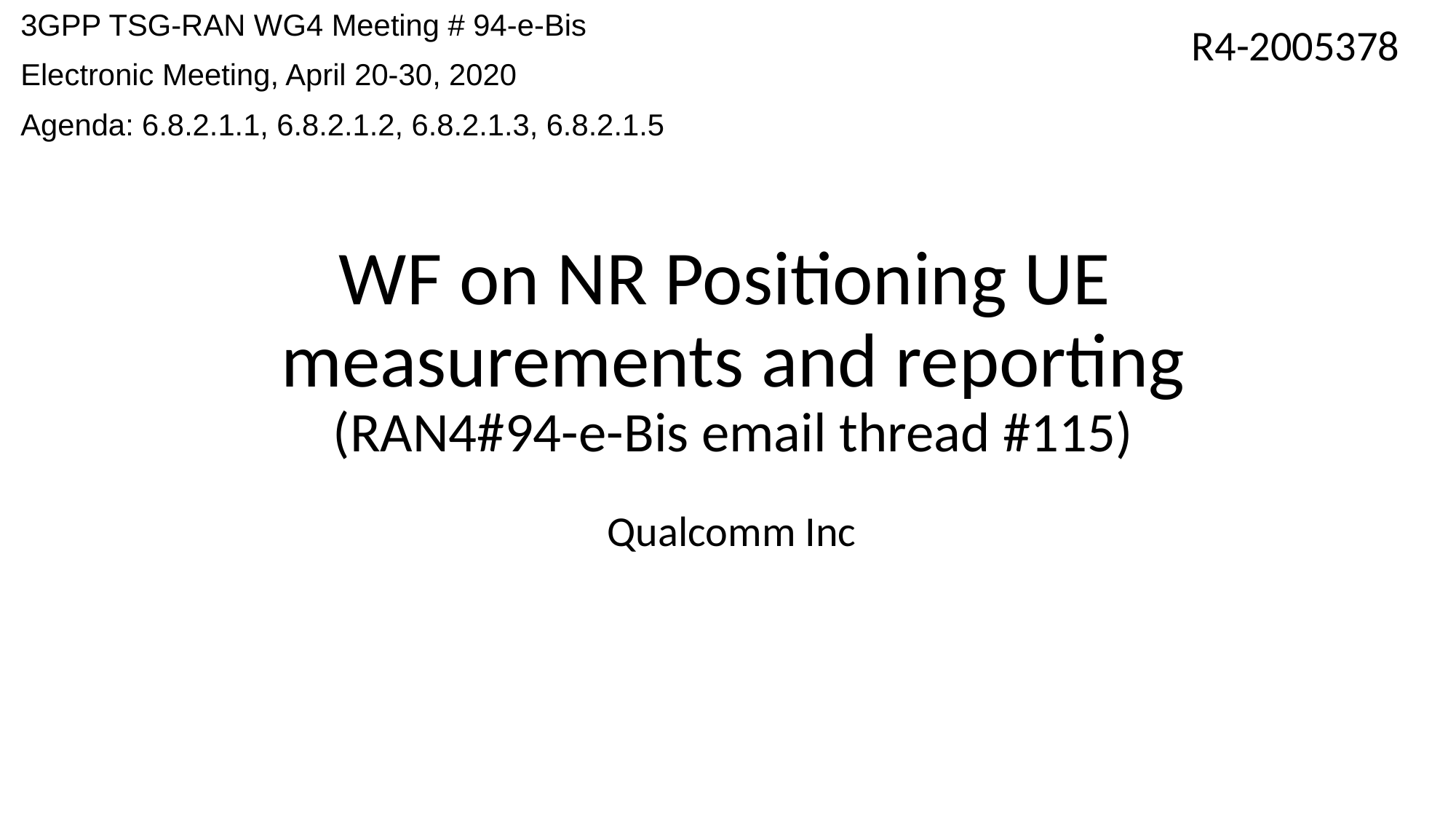

3GPP TSG-RAN WG4 Meeting # 94-e-Bis
Electronic Meeting, April 20-30, 2020
Agenda: 6.8.2.1.1, 6.8.2.1.2, 6.8.2.1.3, 6.8.2.1.5
R4-2005378
# WF on NR Positioning UE measurements and reporting (RAN4#94-e-Bis email thread #115)
Qualcomm Inc